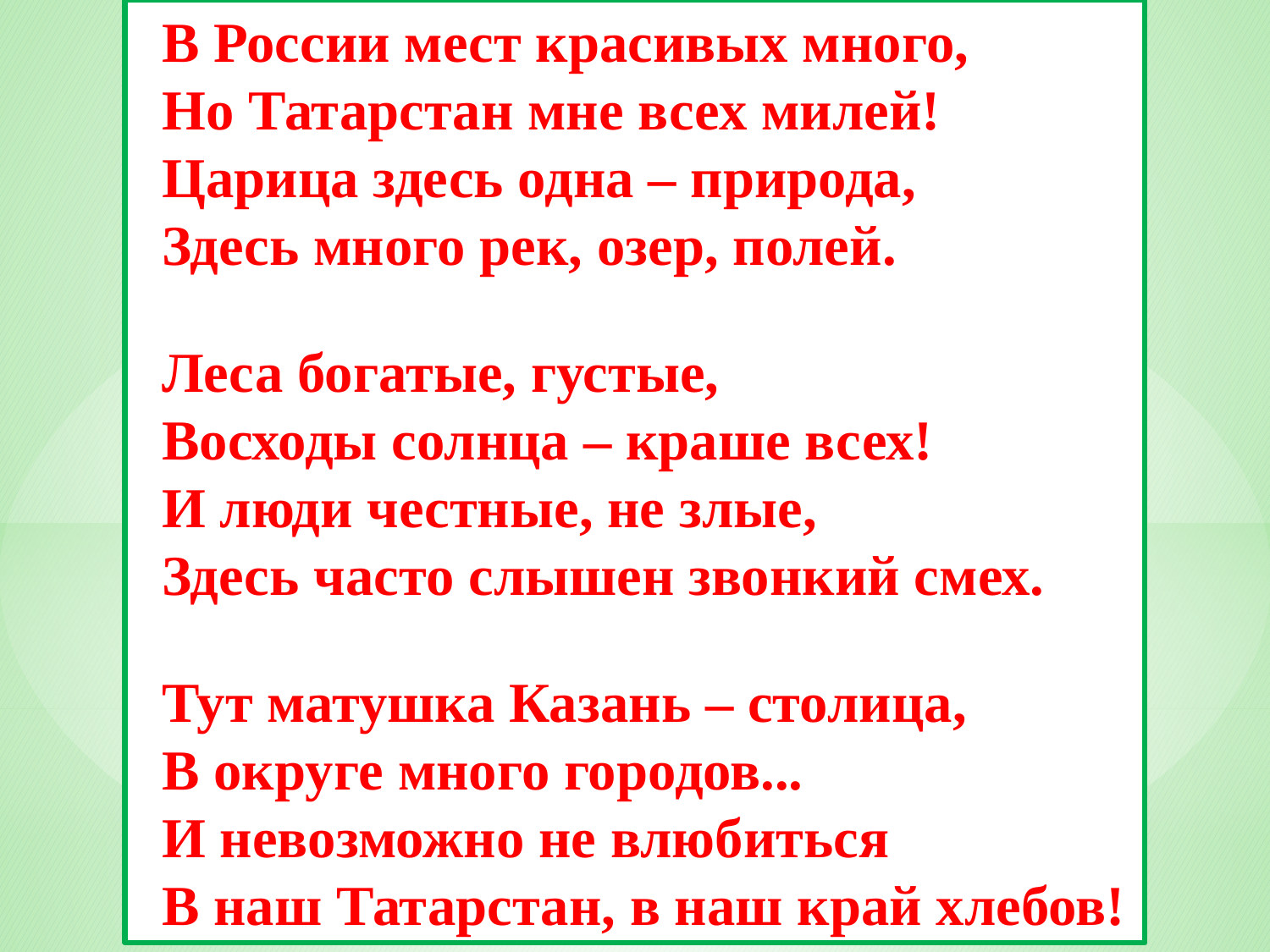

В России мест красивых много,
Но Татарстан мне всех милей!
Царица здесь одна – природа,
Здесь много рек, озер, полей.

Леса богатые, густые,
Восходы солнца – краше всех!
И люди честные, не злые,
Здесь часто слышен звонкий смех.

Тут матушка Казань – столица,
В округе много городов...
И невозможно не влюбиться
В наш Татарстан, в наш край хлебов!